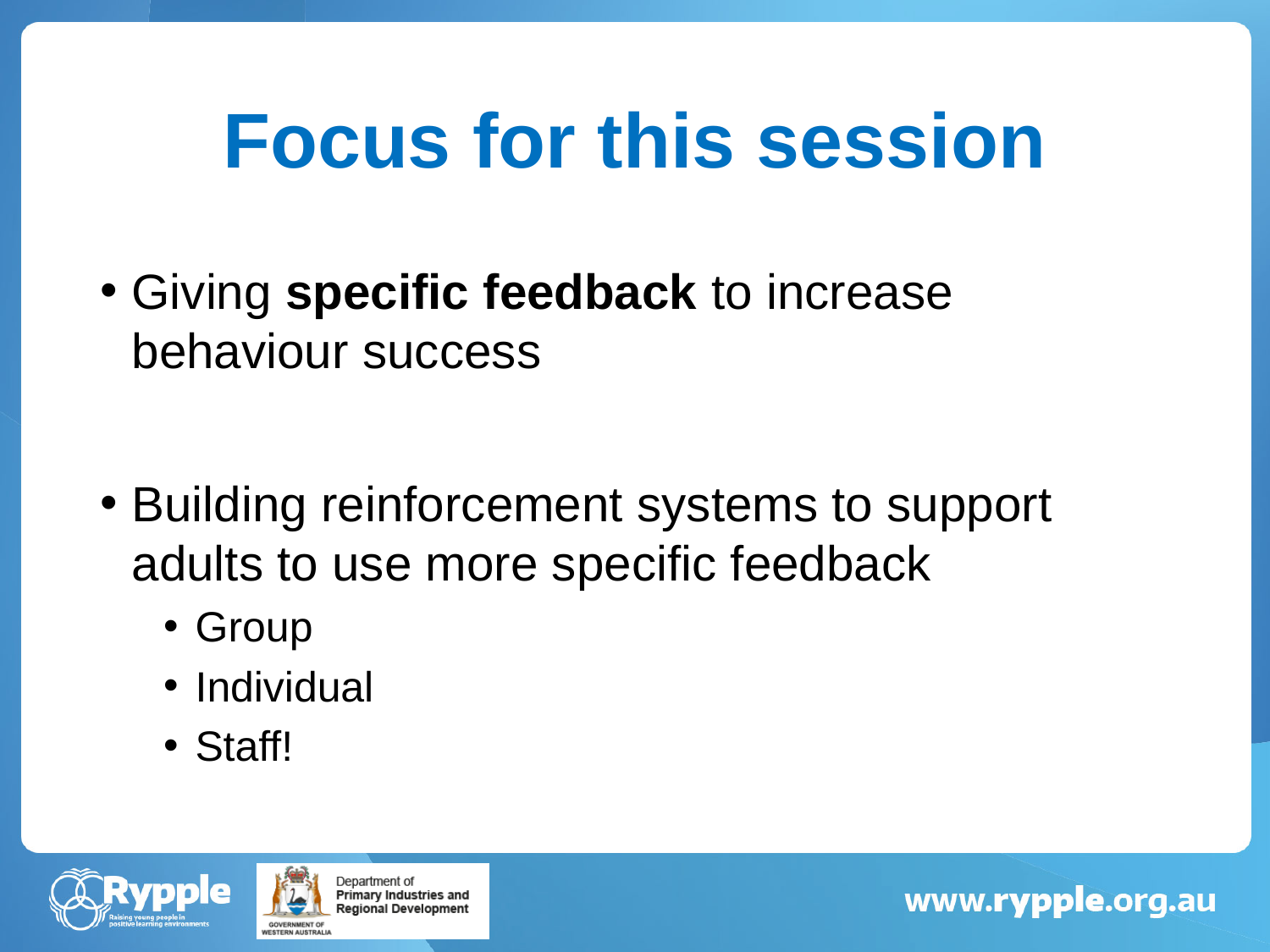

# Focus for this session
Giving specific feedback to increase behaviour success

Building reinforcement systems to support adults to use more specific feedback
Group
Individual
Staff!